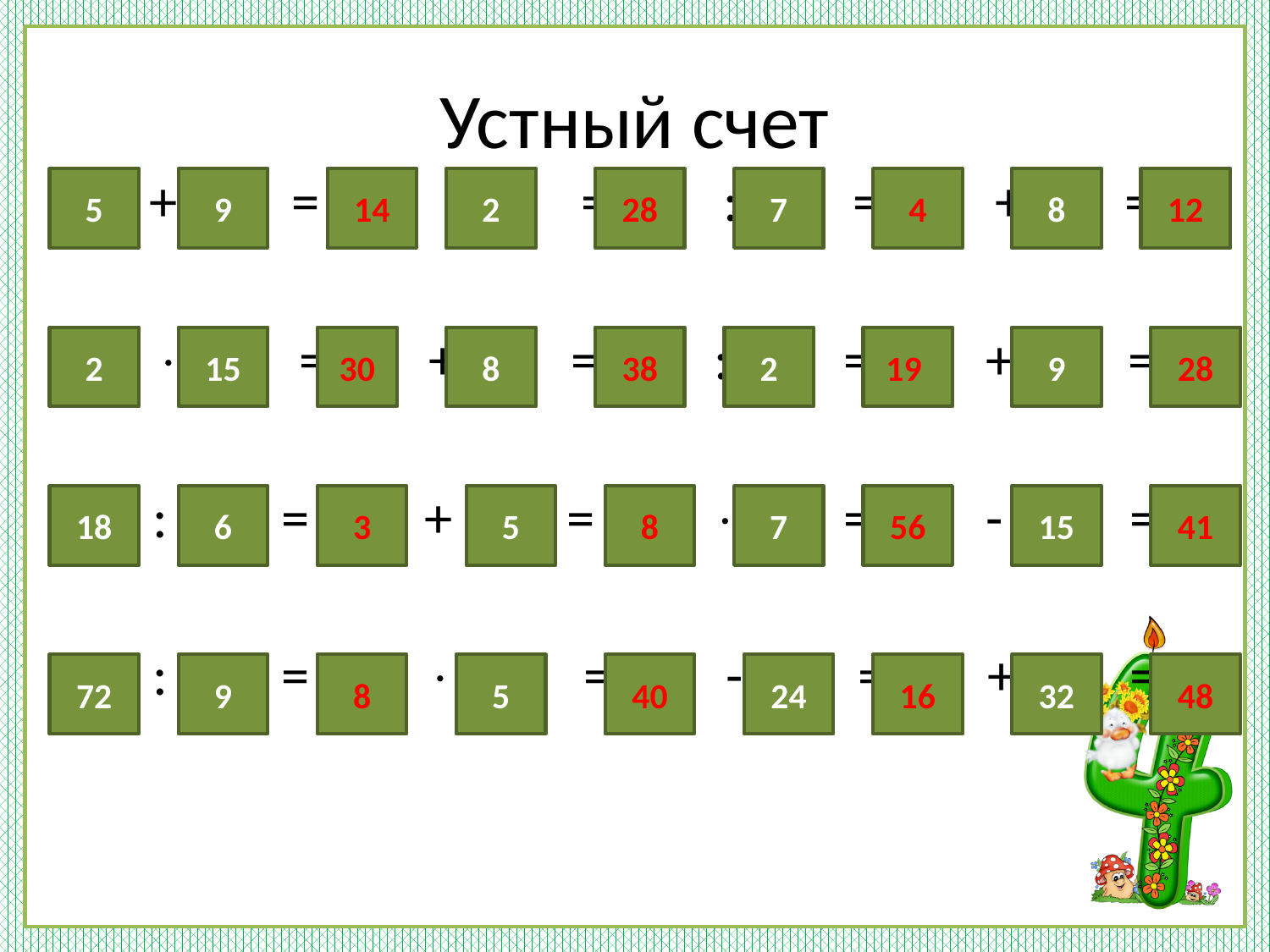

# Устный счет
  +         =         ⋅         =         :         =         +        =

      ⋅         =        +         =         :         =         +         =

      :         =         +         =         ⋅        =         -          =

      :         =         ⋅          =         -         =        +         =

5
9
14
2
28
7
4
8
12
2
15
30
8
38
2
19
9
28
18
6
3
5
8
7
56
15
41
72
9
8
5
40
24
16
32
48